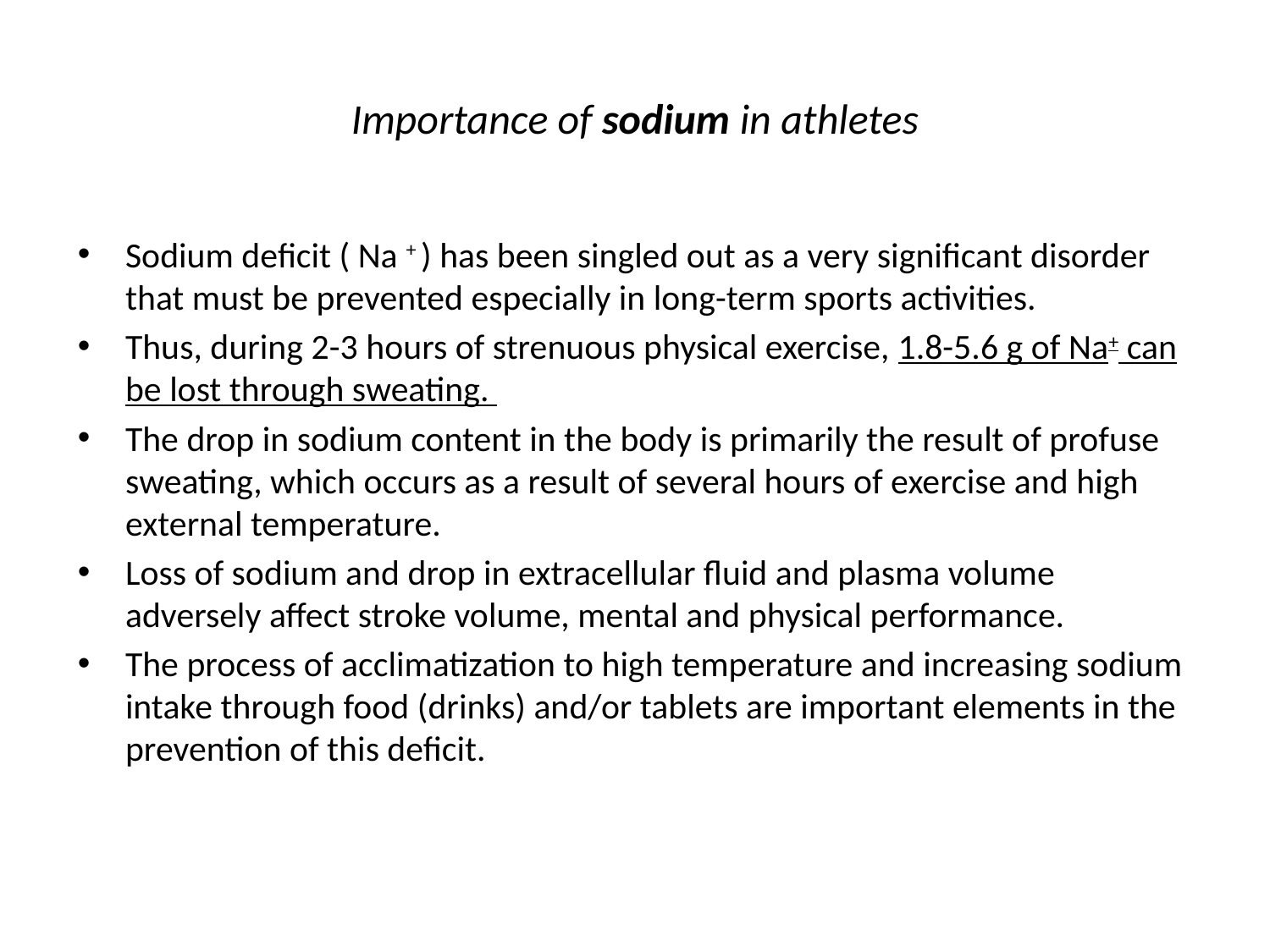

# Importance of sodium in athletes
Sodium deficit ( Na + ) has been singled out as a very significant disorder that must be prevented especially in long-term sports activities.
Thus, during 2-3 hours of strenuous physical exercise, 1.8-5.6 g of Na+ can be lost through sweating.
The drop in sodium content in the body is primarily the result of profuse sweating, which occurs as a result of several hours of exercise and high external temperature.
Loss of sodium and drop in extracellular fluid and plasma volume adversely affect stroke volume, mental and physical performance.
The process of acclimatization to high temperature and increasing sodium intake through food (drinks) and/or tablets are important elements in the prevention of this deficit.